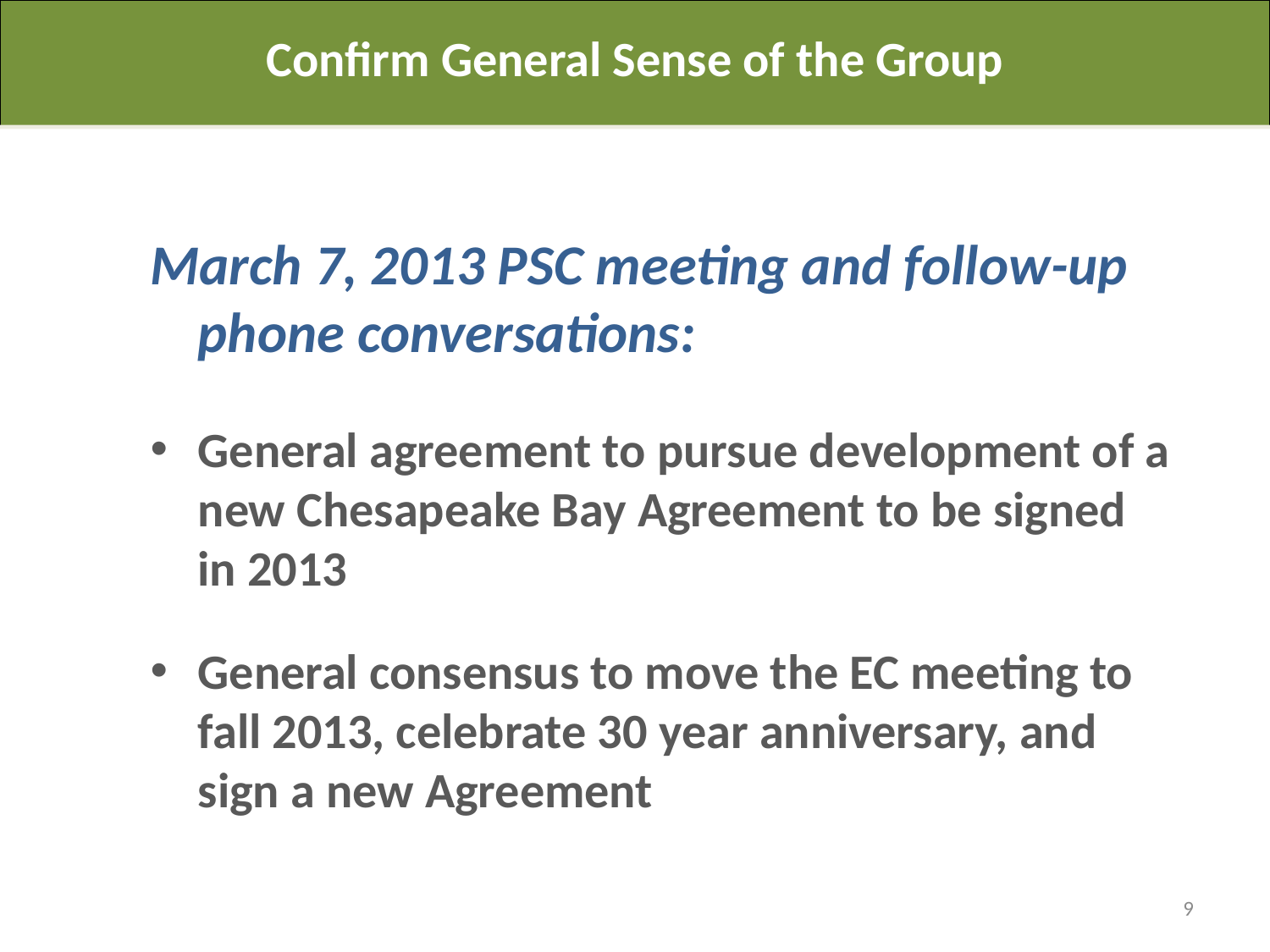

Confirm General Sense of the Group
March 7, 2013 PSC meeting and follow-up phone conversations:

General agreement to pursue development of a new Chesapeake Bay Agreement to be signed in 2013

General consensus to move the EC meeting to fall 2013, celebrate 30 year anniversary, and sign a new Agreement

9